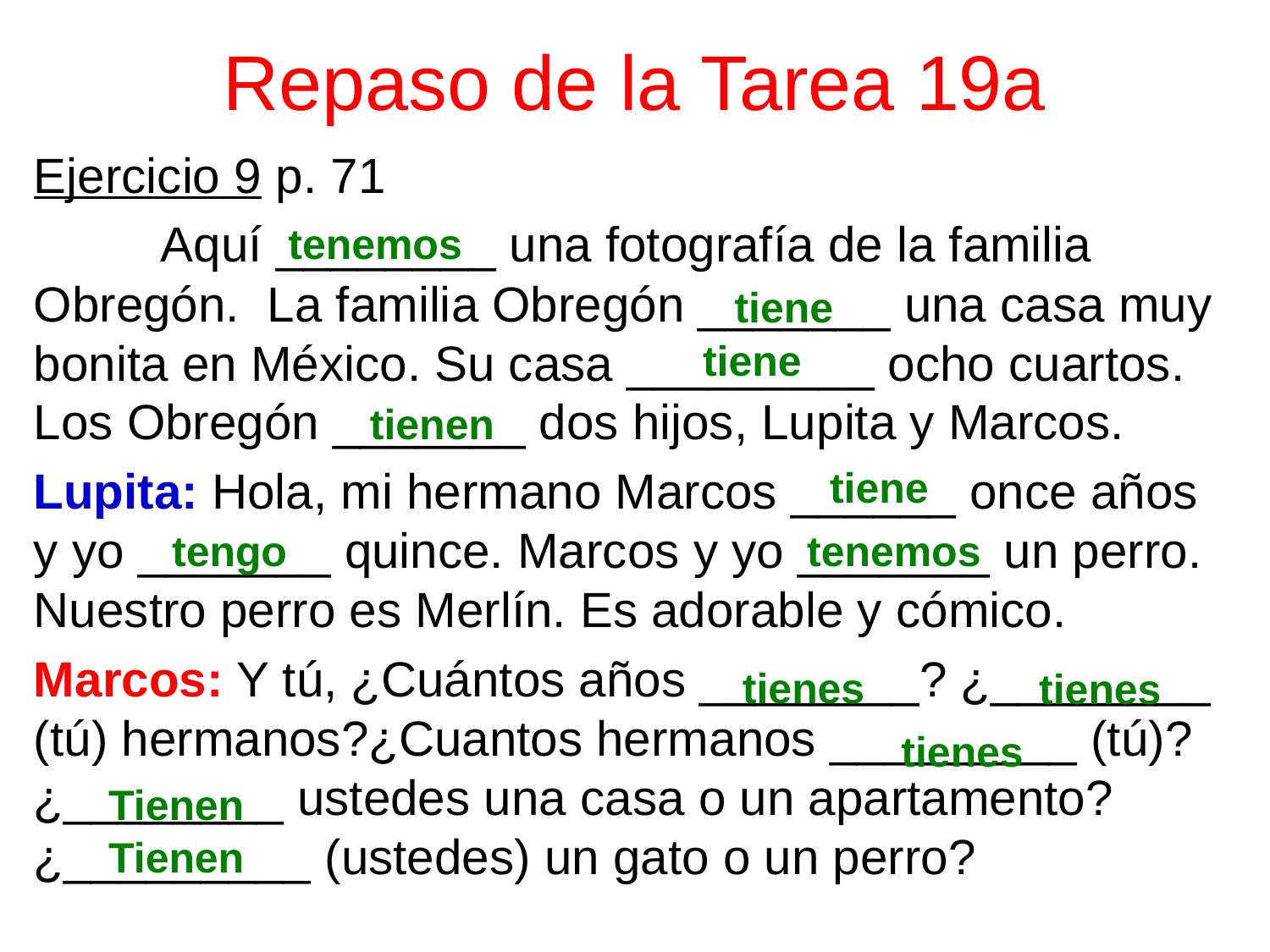

# Repaso de la Tarea 19a
Ejercicio 9 p. 71
	Aquí ________ una fotografía de la familia Obregón.  La familia Obregón _______ una casa muy bonita en México. Su casa _________ ocho cuartos. Los Obregón _______ dos hijos, Lupita y Marcos.
Lupita: Hola, mi hermano Marcos ______ once años y yo _______ quince. Marcos y yo _______ un perro. Nuestro perro es Merlín. Es adorable y cómico.
Marcos: Y tú, ¿Cuántos años ________? ¿________ (tú) hermanos?¿Cuantos hermanos _________ (tú)? ¿________ ustedes una casa o un apartamento? ¿_________ (ustedes) un gato o un perro?
tenemos
tiene
tiene
tienen
tiene
tengo
tenemos
tienes
tienes
tienes
Tienen
Tienen